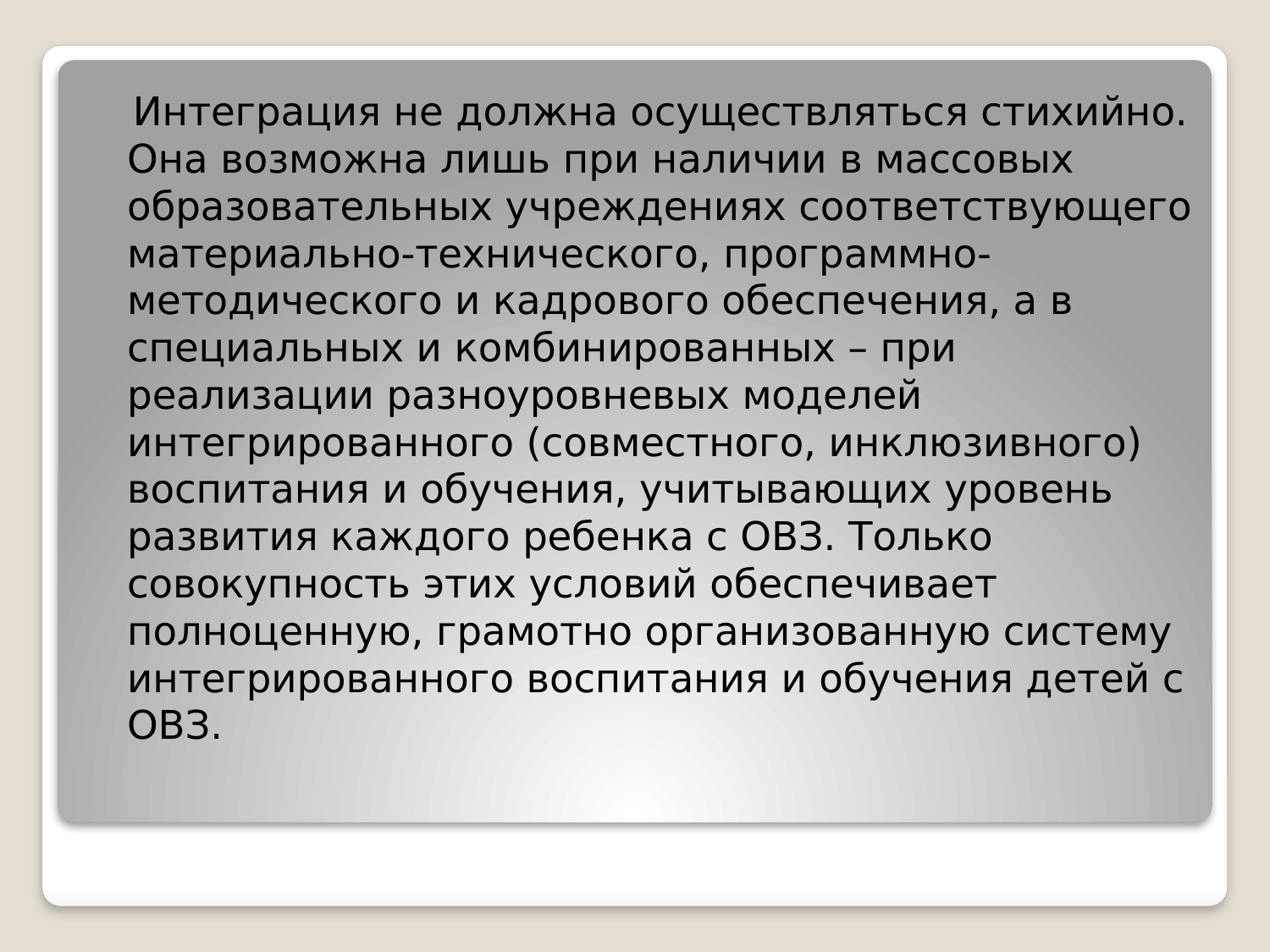

Интеграция не должна осуществляться стихийно. Она возможна лишь при наличии в массовых образовательных учреждениях соответствующего материально-технического, программно-методического и кадрового обеспечения, а в специальных и комбинированных – при реализации разноуровневых моделей интегрированного (совместного, инклюзивного) воспитания и обучения, учитывающих уровень развития каждого ребенка с ОВЗ. Только совокупность этих условий обеспечивает полноценную, грамотно организованную систему интегрированного воспитания и обучения детей с ОВЗ.